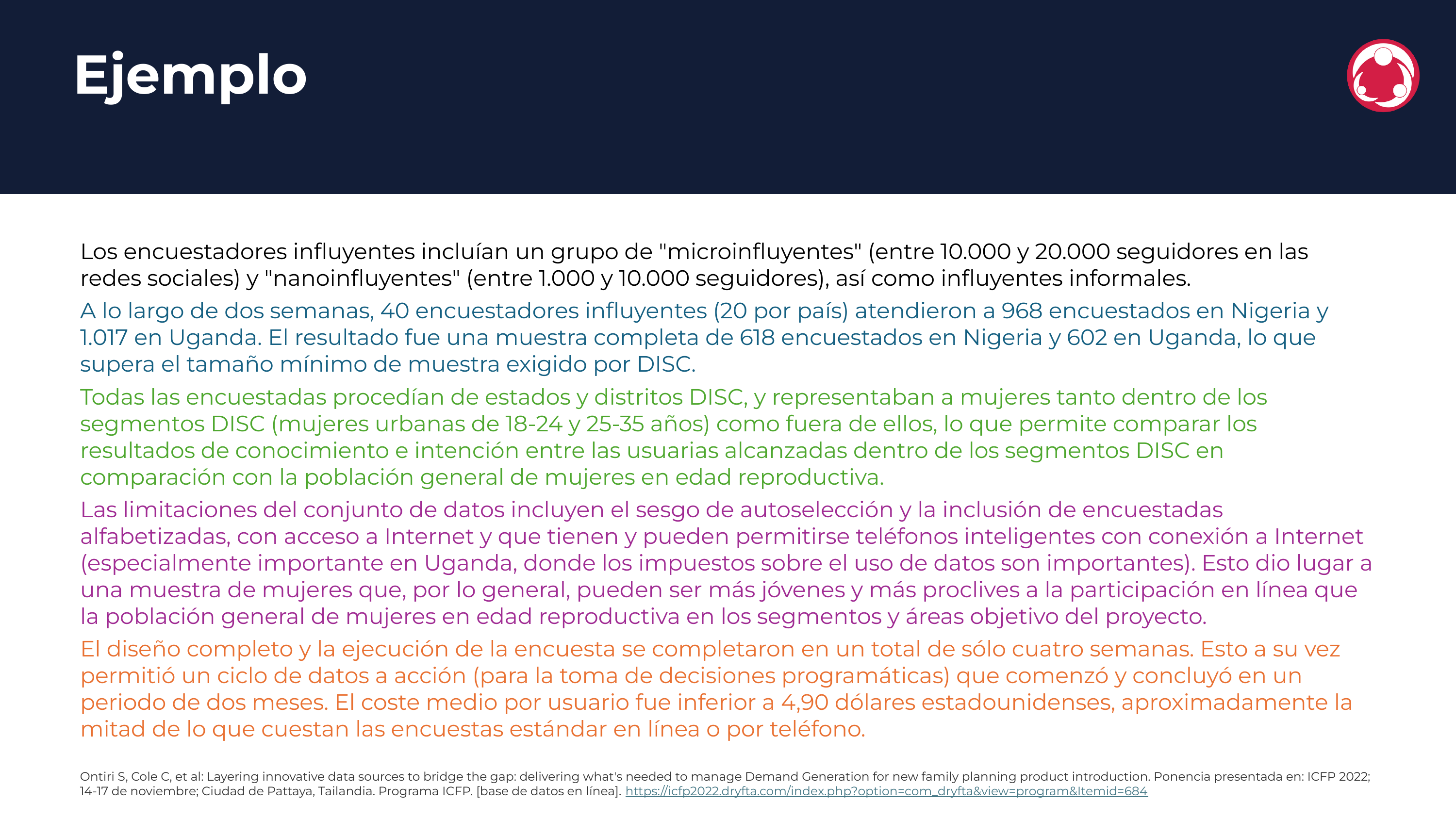

Ejemplo

Los encuestadores influyentes incluían un grupo de "microinfluyentes" (entre 10.000 y 20.000 seguidores en las redes sociales) y "nanoinfluyentes" (entre 1.000 y 10.000 seguidores), así como influyentes informales.
A lo largo de dos semanas, 40 encuestadores influyentes (20 por país) atendieron a 968 encuestados en Nigeria y 1.017 en Uganda. El resultado fue una muestra completa de 618 encuestados en Nigeria y 602 en Uganda, lo que supera el tamaño mínimo de muestra exigido por DISC.
Todas las encuestadas procedían de estados y distritos DISC, y representaban a mujeres tanto dentro de los segmentos DISC (mujeres urbanas de 18-24 y 25-35 años) como fuera de ellos, lo que permite comparar los resultados de conocimiento e intención entre las usuarias alcanzadas dentro de los segmentos DISC en comparación con la población general de mujeres en edad reproductiva.
Las limitaciones del conjunto de datos incluyen el sesgo de autoselección y la inclusión de encuestadas alfabetizadas, con acceso a Internet y que tienen y pueden permitirse teléfonos inteligentes con conexión a Internet (especialmente importante en Uganda, donde los impuestos sobre el uso de datos son importantes). Esto dio lugar a una muestra de mujeres que, por lo general, pueden ser más jóvenes y más proclives a la participación en línea que la población general de mujeres en edad reproductiva en los segmentos y áreas objetivo del proyecto.
El diseño completo y la ejecución de la encuesta se completaron en un total de sólo cuatro semanas. Esto a su vez permitió un ciclo de datos a acción (para la toma de decisiones programáticas) que comenzó y concluyó en un periodo de dos meses. El coste medio por usuario fue inferior a 4,90 dólares estadounidenses, aproximadamente la mitad de lo que cuestan las encuestas estándar en línea o por teléfono.

Ontiri S, Cole C, et al: Layering innovative data sources to bridge the gap: delivering what's needed to manage Demand Generation for new family planning product introduction. Ponencia presentada en: ICFP 2022; 14-17 de noviembre; Ciudad de Pattaya, Tailandia. Programa ICFP. [base de datos en línea]. https://icfp2022.dryfta.com/index.php?option=com_dryfta&view=program&Itemid=684